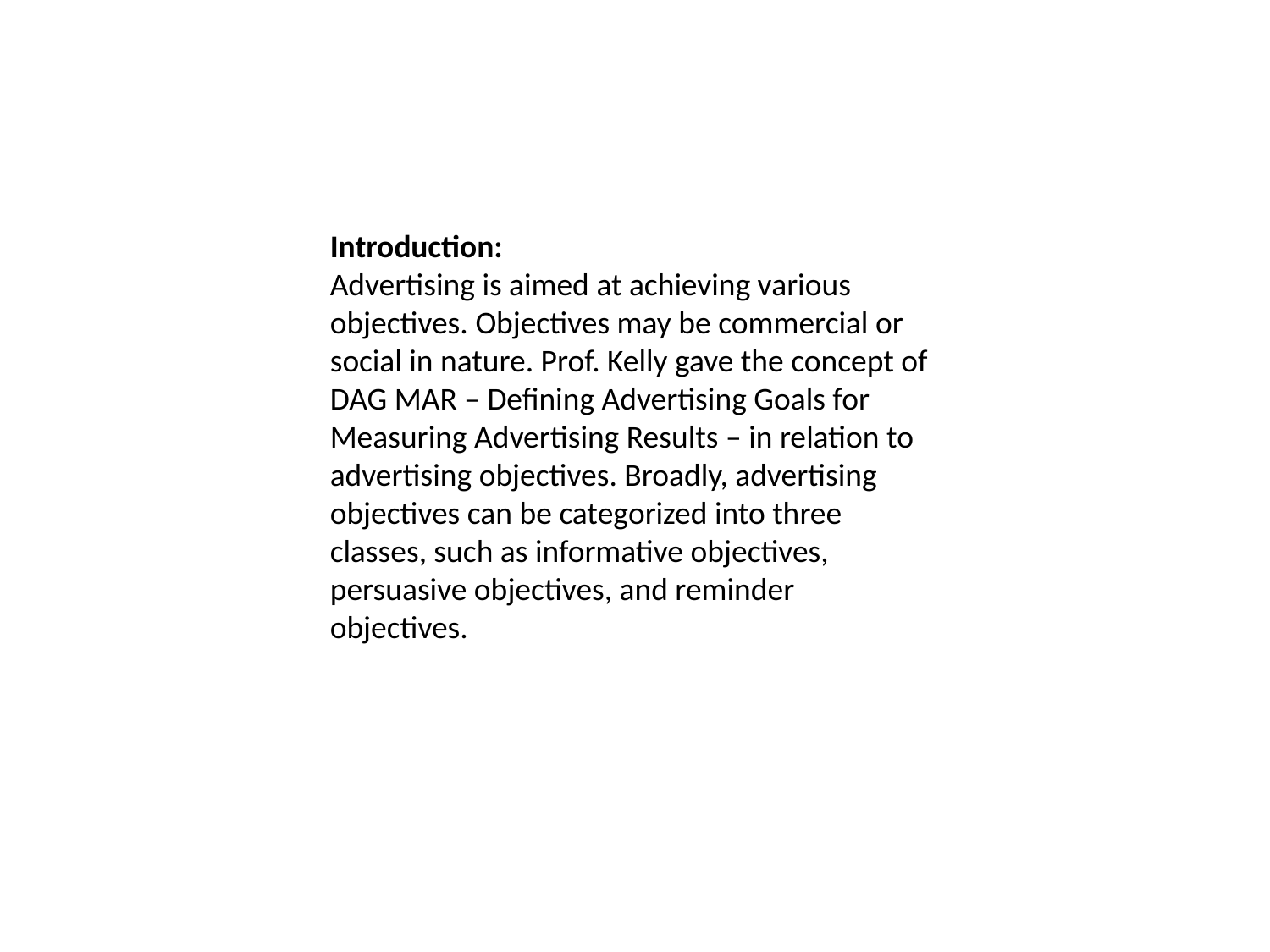

Introduction:
Advertising is aimed at achieving various objectives. Objectives may be commercial or social in nature. Prof. Kelly gave the concept of DAG MAR – Defining Advertising Goals for Measuring Advertising Results – in relation to advertising objectives. Broadly, advertising objectives can be categorized into three classes, such as informative objectives, persuasive objectives, and reminder objectives.